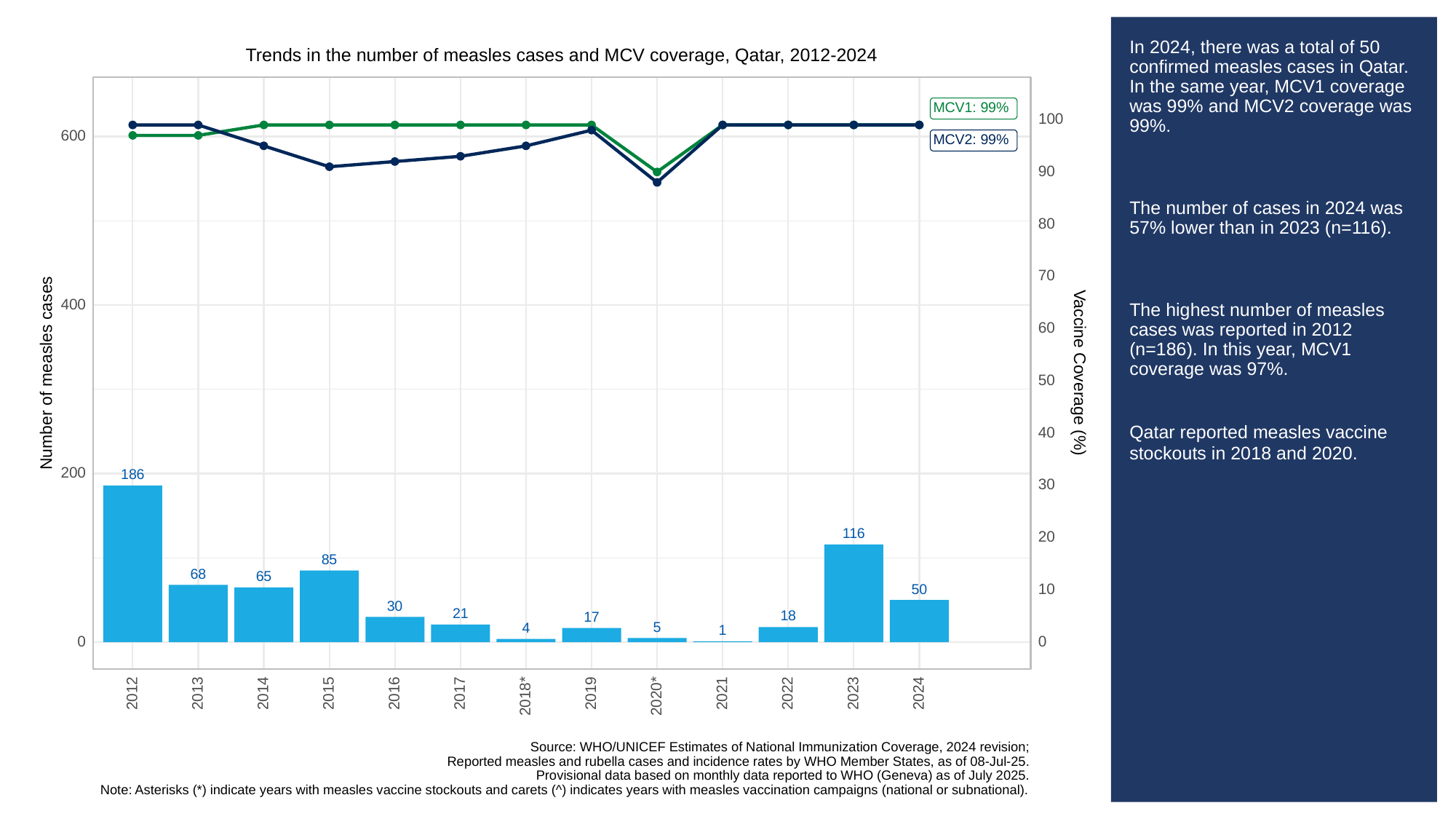

# In 2024, there was a total of 50 confirmed measles cases in Qatar. In the same year, MCV1 coverage was 99% and MCV2 coverage was 99%.

The number of cases in 2024 was 57% lower than in 2023 (n=116).

The highest number of measles cases was reported in 2012 (n=186). In this year, MCV1 coverage was 97%.

Qatar reported measles vaccine stockouts in 2018 and 2020.

Trends in the number of measles cases and MCV coverage, Qatar, 2012-2024

MCV1: 99%

100

600

MCV2: 99%

90

80

70
400

60
Vaccine Coverage (%)
Number of measles cases
50

40
200
186

30

116
20

85

68

65
10
50

30
21
18
17

5
4

1

0
0

2013
2023
2012
2014
2015
2016
2017
2019
2021
2022
2024
2018*
2020*
Source: WHO/UNICEF Estimates of National Immunization Coverage, 2024 revision;
Reported measles and rubella cases and incidence rates by WHO Member States, as of 08-Jul-25.
Provisional data based on monthly data reported to WHO (Geneva) as of July 2025.
Note: Asterisks (*) indicate years with measles vaccine stockouts and carets (^) indicates years with measles vaccination campaigns (national or subnational).